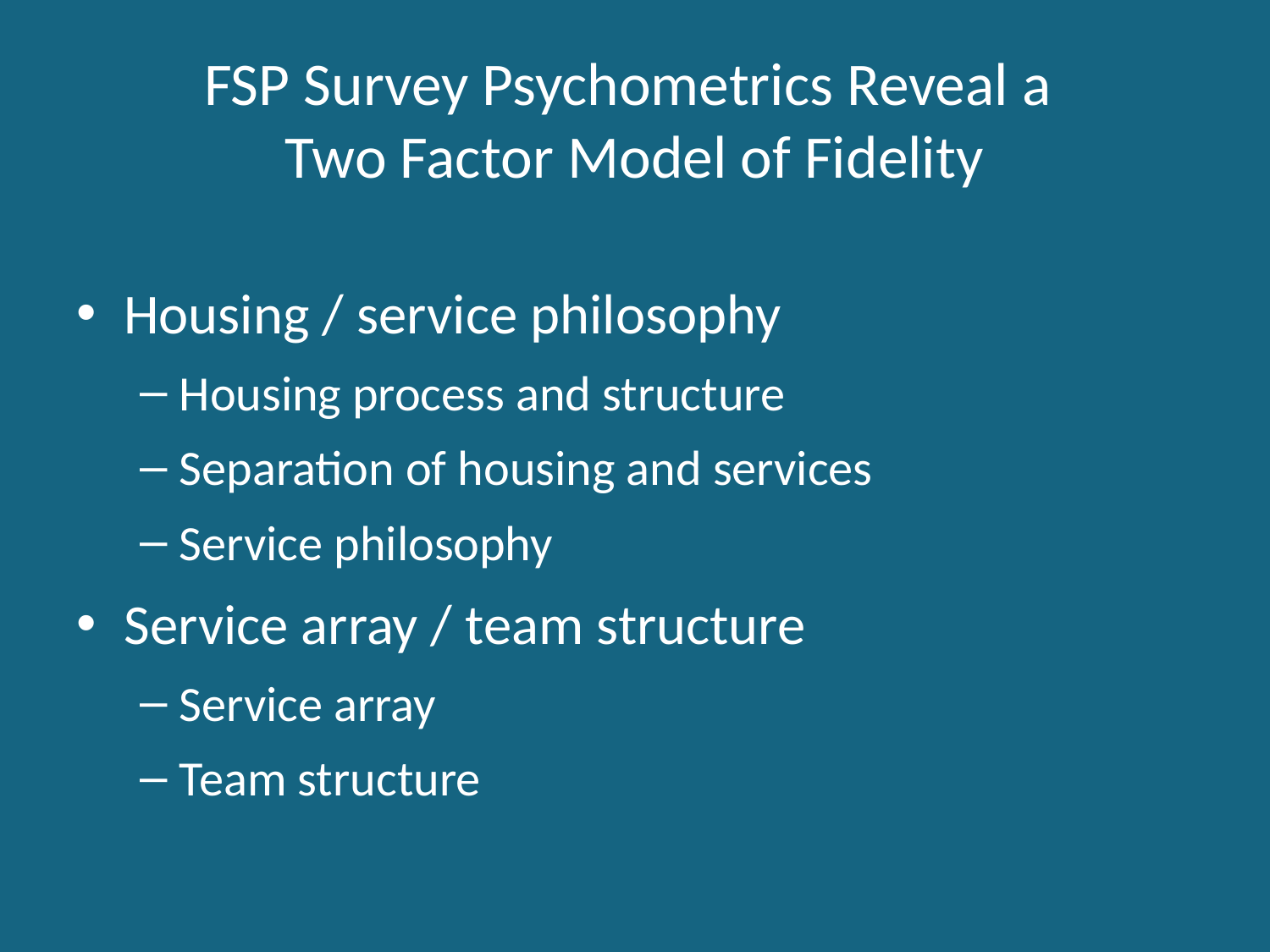

# FSP Survey Psychometrics Reveal a Two Factor Model of Fidelity
Housing / service philosophy
Housing process and structure
Separation of housing and services
Service philosophy
Service array / team structure
Service array
Team structure